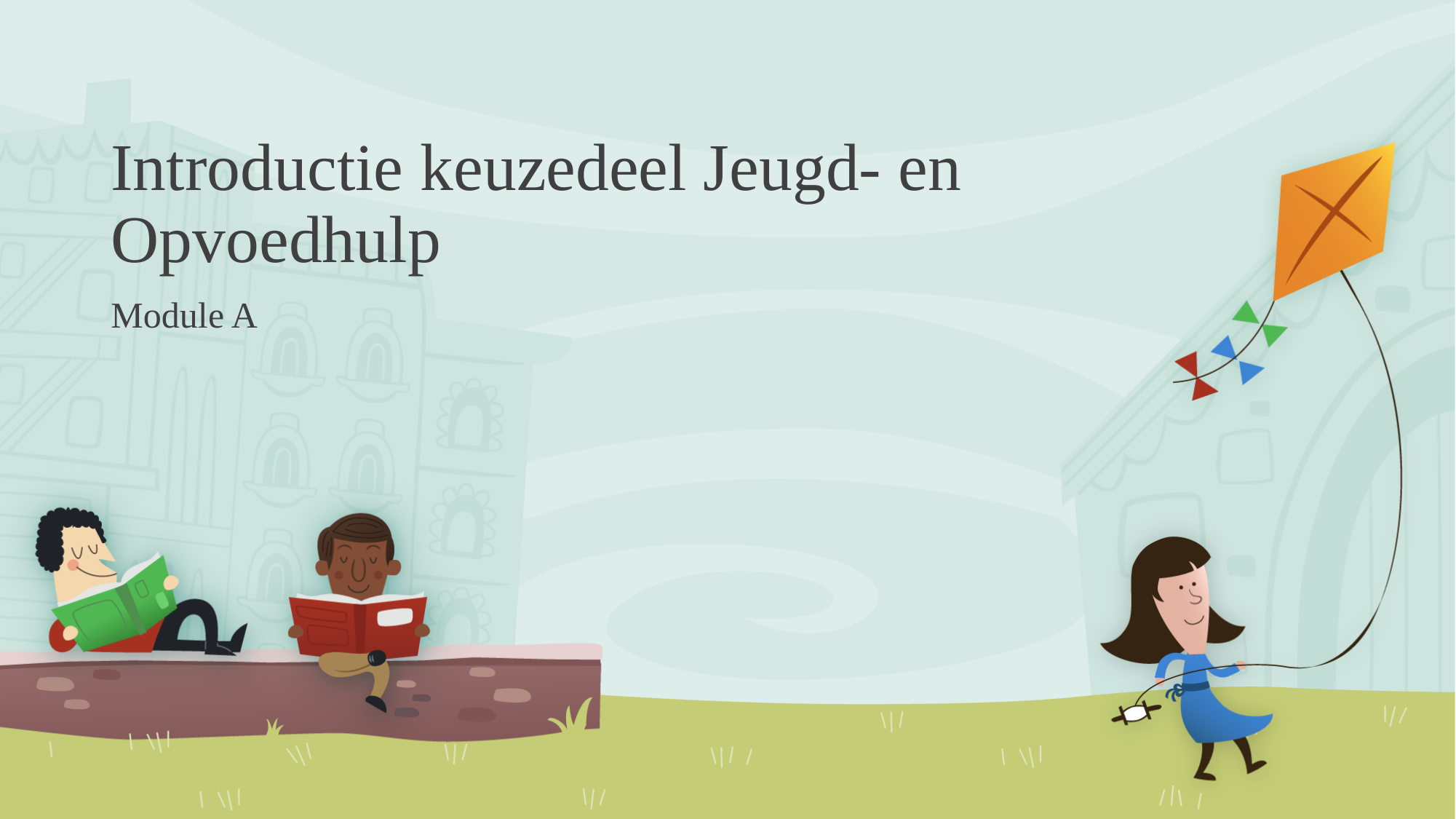

# Introductie keuzedeel Jeugd- en Opvoedhulp
Module A